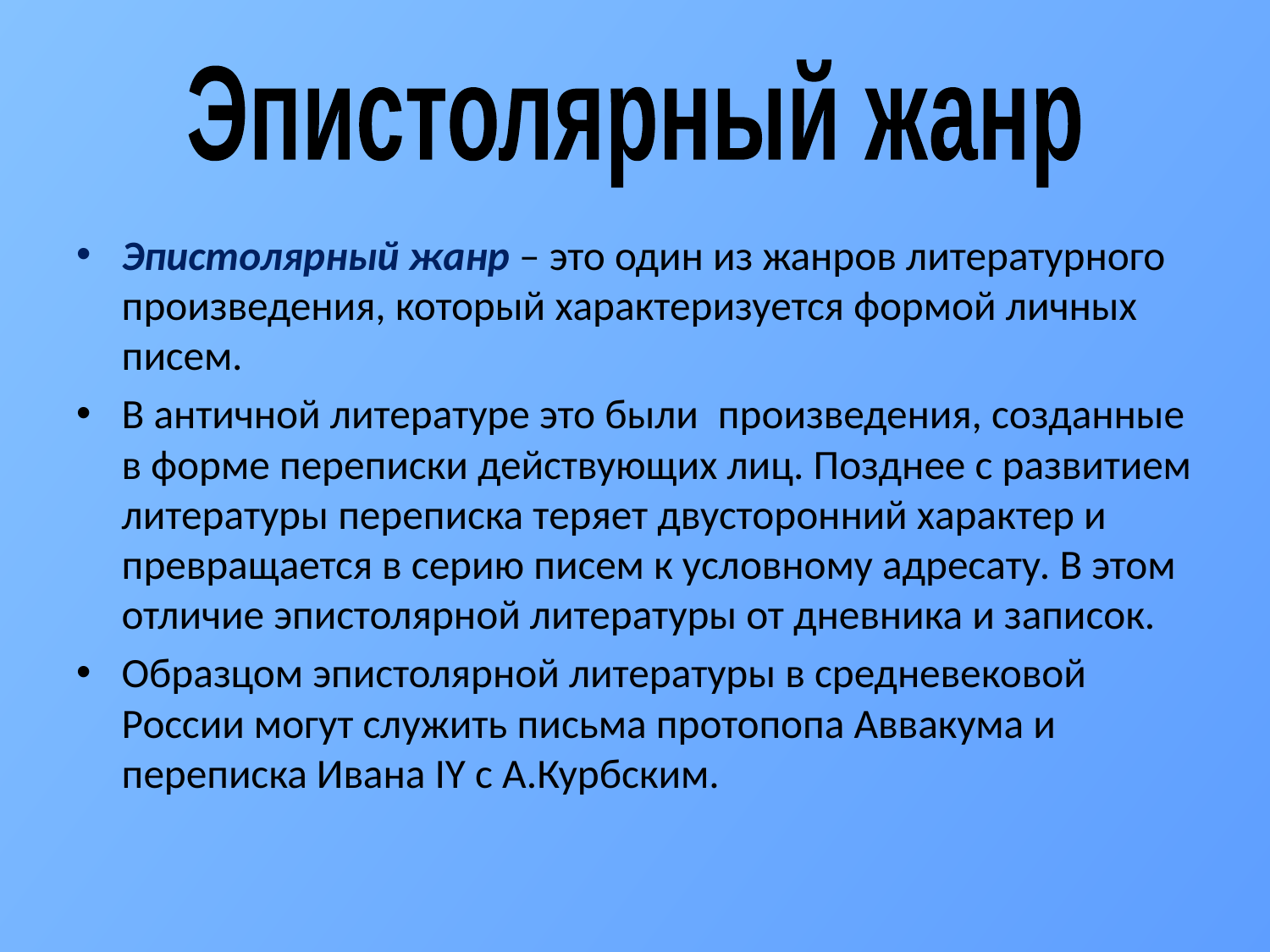

#
Эпистолярный жанр
Эпистолярный жанр – это один из жанров литературного произведения, который характеризуется формой личных писем.
В античной литературе это были  произведения, созданные в форме переписки действующих лиц. Позднее с развитием литературы переписка теряет двусторонний характер и превращается в серию писем к условному адресату. В этом отличие эпистолярной литературы от дневника и записок.
Образцом эпистолярной литературы в средневековой России могут служить письма протопопа Аввакума и переписка Ивана IY с А.Курбским.